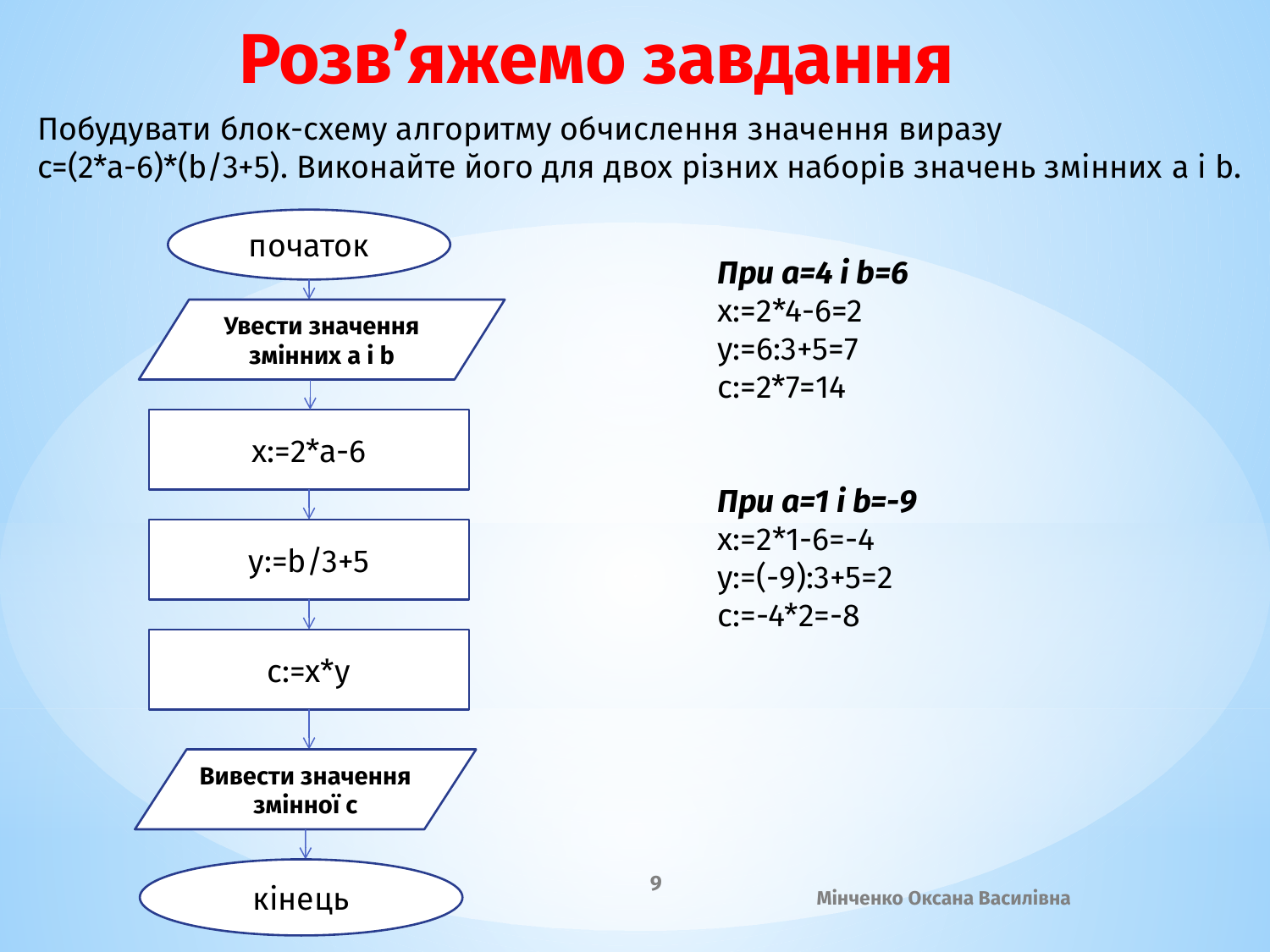

Розв’яжемо завдання
Побудувати блок-схему алгоритму обчислення значення виразу
c=(2*a-6)*(b/3+5). Виконайте його для двох різних наборів значень змінних a i b.
початок
При а=4 і b=6
x:=2*4-6=2
y:=6:3+5=7
с:=2*7=14

При a=1 i b=-9
x:=2*1-6=-4
y:=(-9):3+5=2
c:=-4*2=-8
Увести значення змінних a i b
x:=2*a-6
y:=b/3+5
c:=x*y
Вивести значення змінної с
9
кінець
Мінченко Оксана Василівна